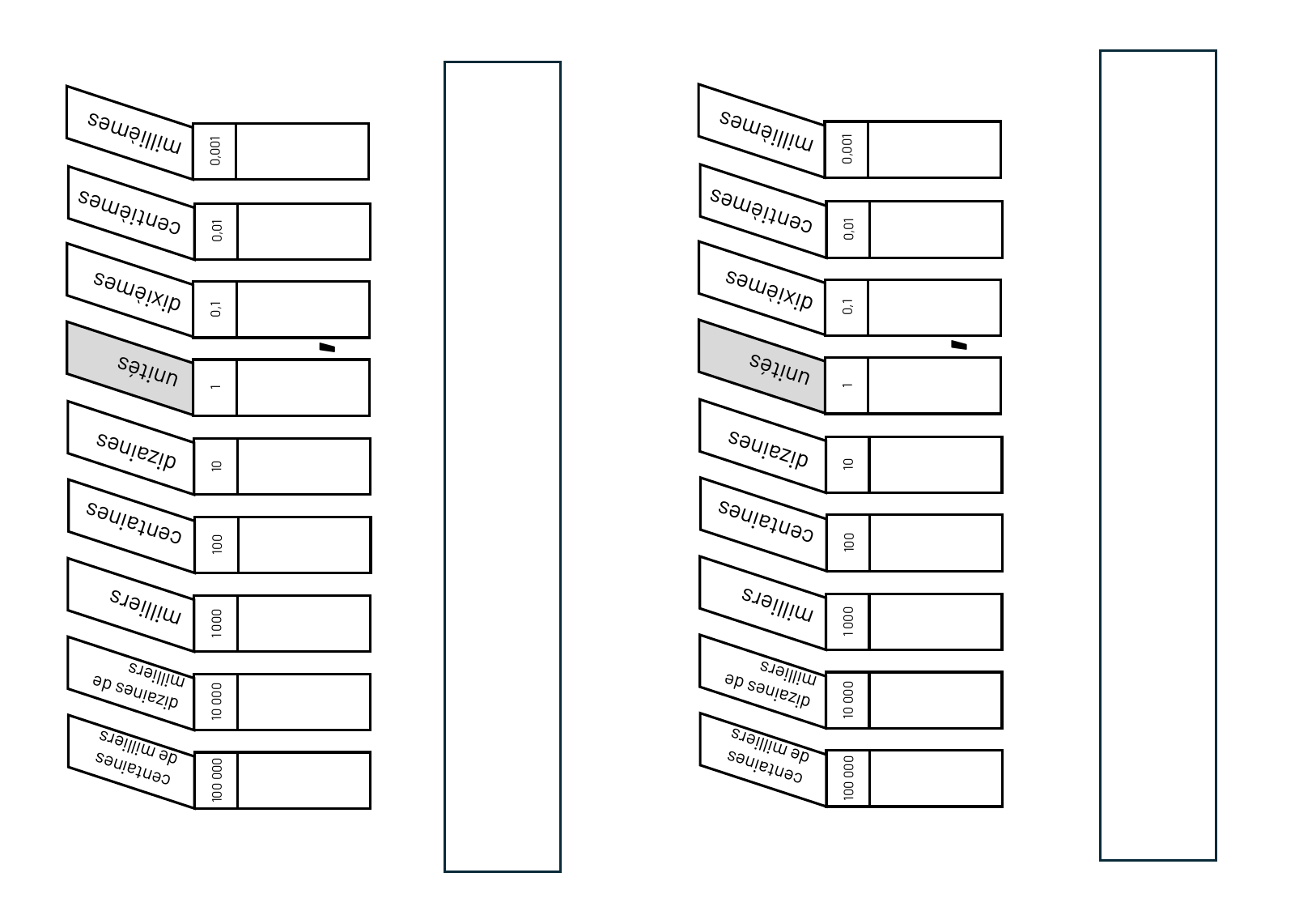

centaines
de milliers
dizaines
unités
dizaines de
milliers
centièmes
dixièmes
millièmes
   centaines

0,001

0,1

1

10 000

1 000

10

100 000

0,01

100

milliers
,
centaines
de milliers
dizaines
unités
dizaines de
milliers
centièmes
dixièmes
millièmes
   centaines

0,001

0,1

1

10 000

1 000

10

100 000

0,01

100

milliers
,